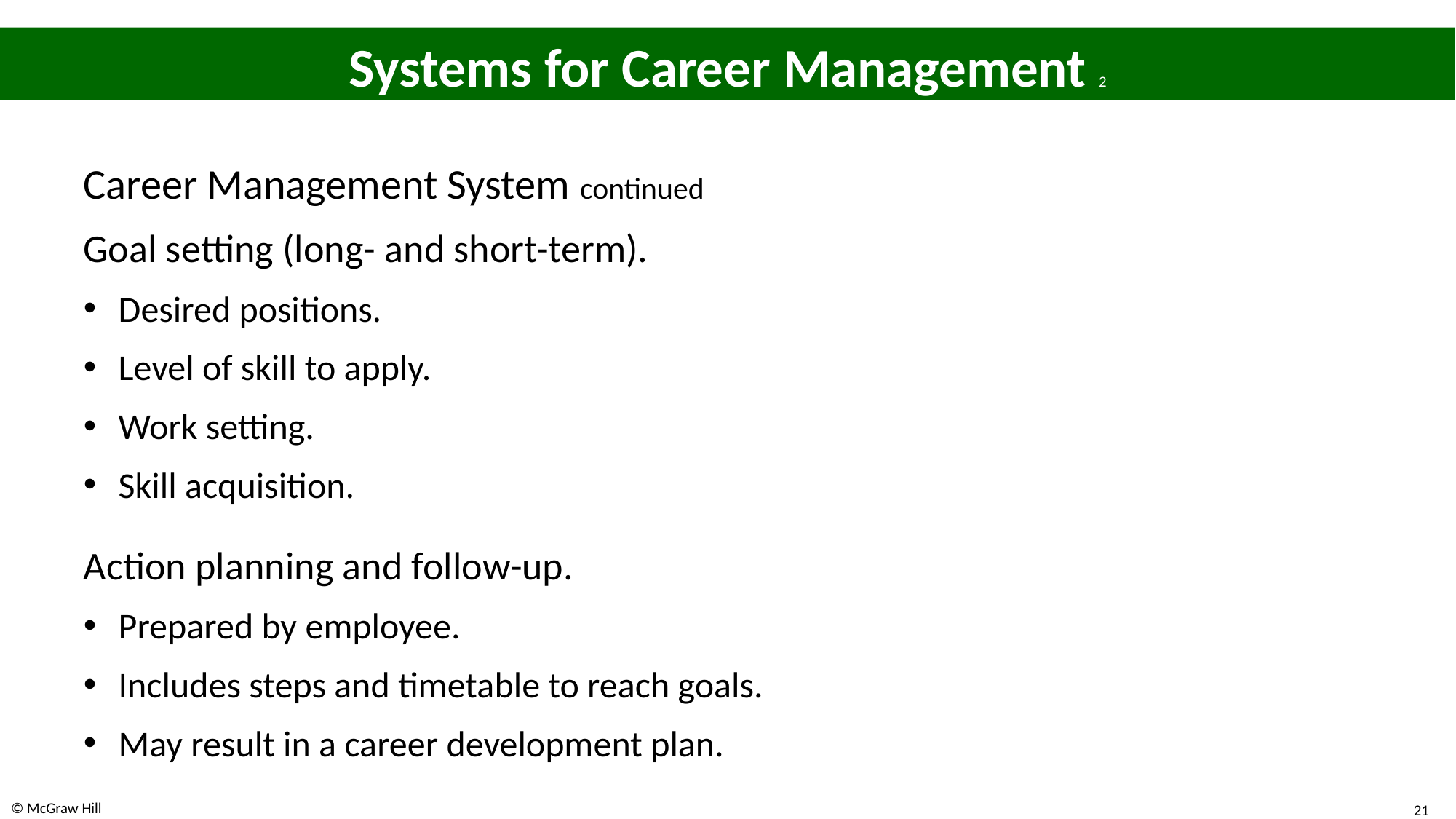

# Systems for Career Management 2
Career Management System continued
Goal setting (long- and short-term).
Desired positions.
Level of skill to apply.
Work setting.
Skill acquisition.
Action planning and follow-up.
Prepared by employee.
Includes steps and timetable to reach goals.
May result in a career development plan.